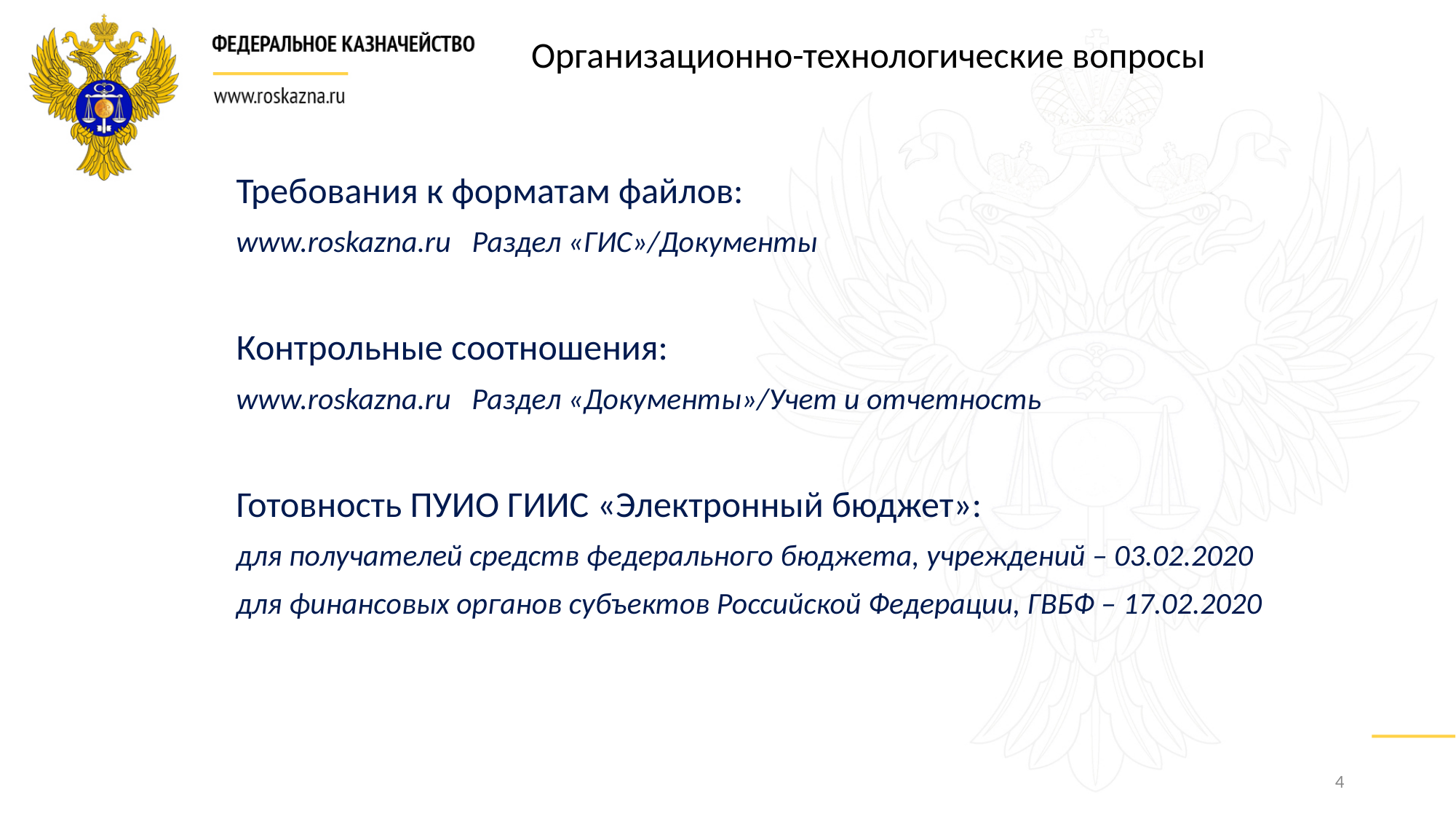

# Организационно-технологические вопросы
Требования к форматам файлов:
www.roskazna.ru   Раздел «ГИС»/Документы

Контрольные соотношения:
www.roskazna.ru   Раздел «Документы»/Учет и отчетность

Готовность ПУИО ГИИС «Электронный бюджет»:
для получателей средств федерального бюджета, учреждений – 03.02.2020
для финансовых органов субъектов Российской Федерации, ГВБФ – 17.02.2020

4